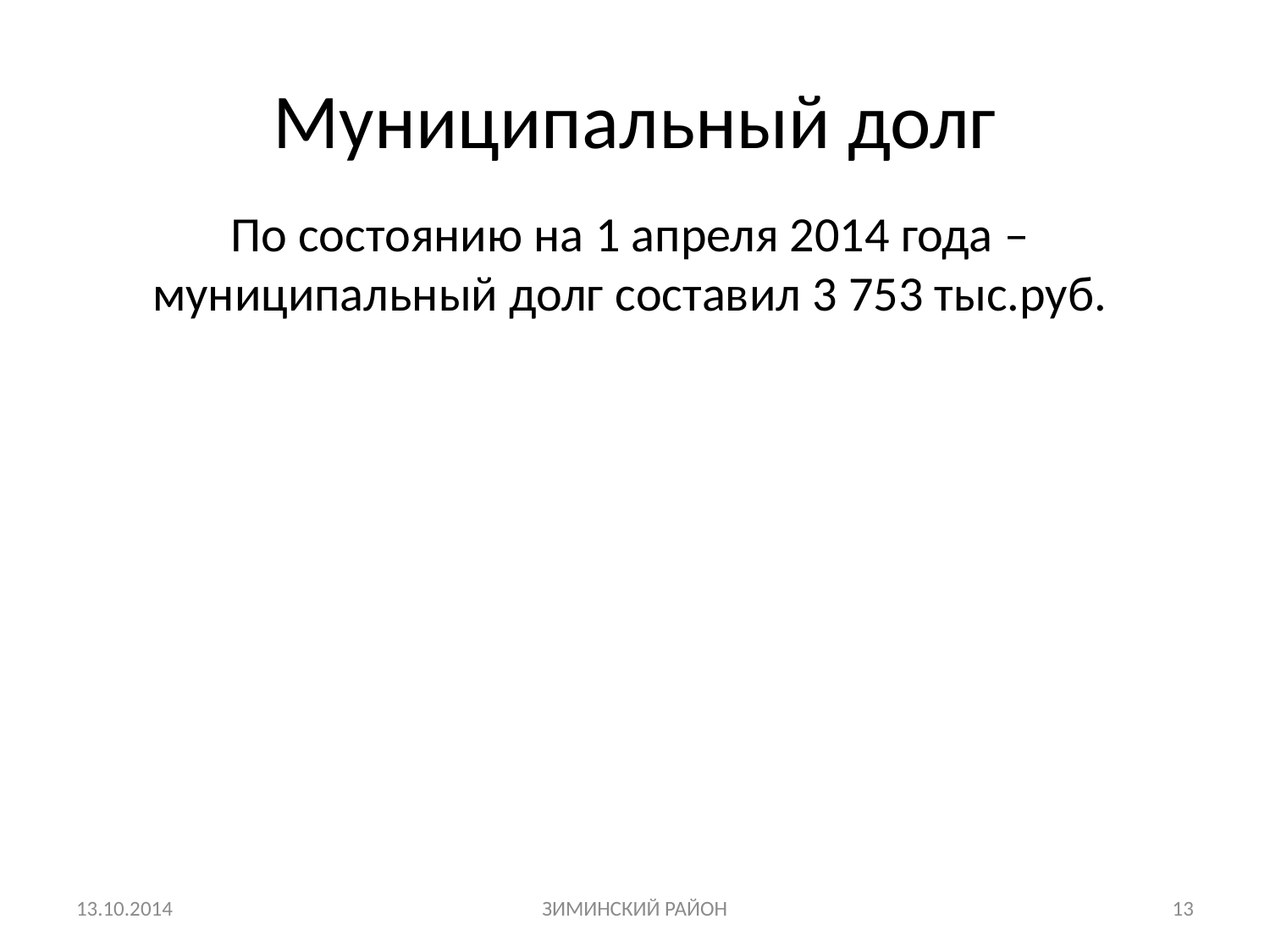

# Муниципальный долг
По состоянию на 1 апреля 2014 года – муниципальный долг составил 3 753 тыс.руб.
13.10.2014
ЗИМИНСКИЙ РАЙОН
13